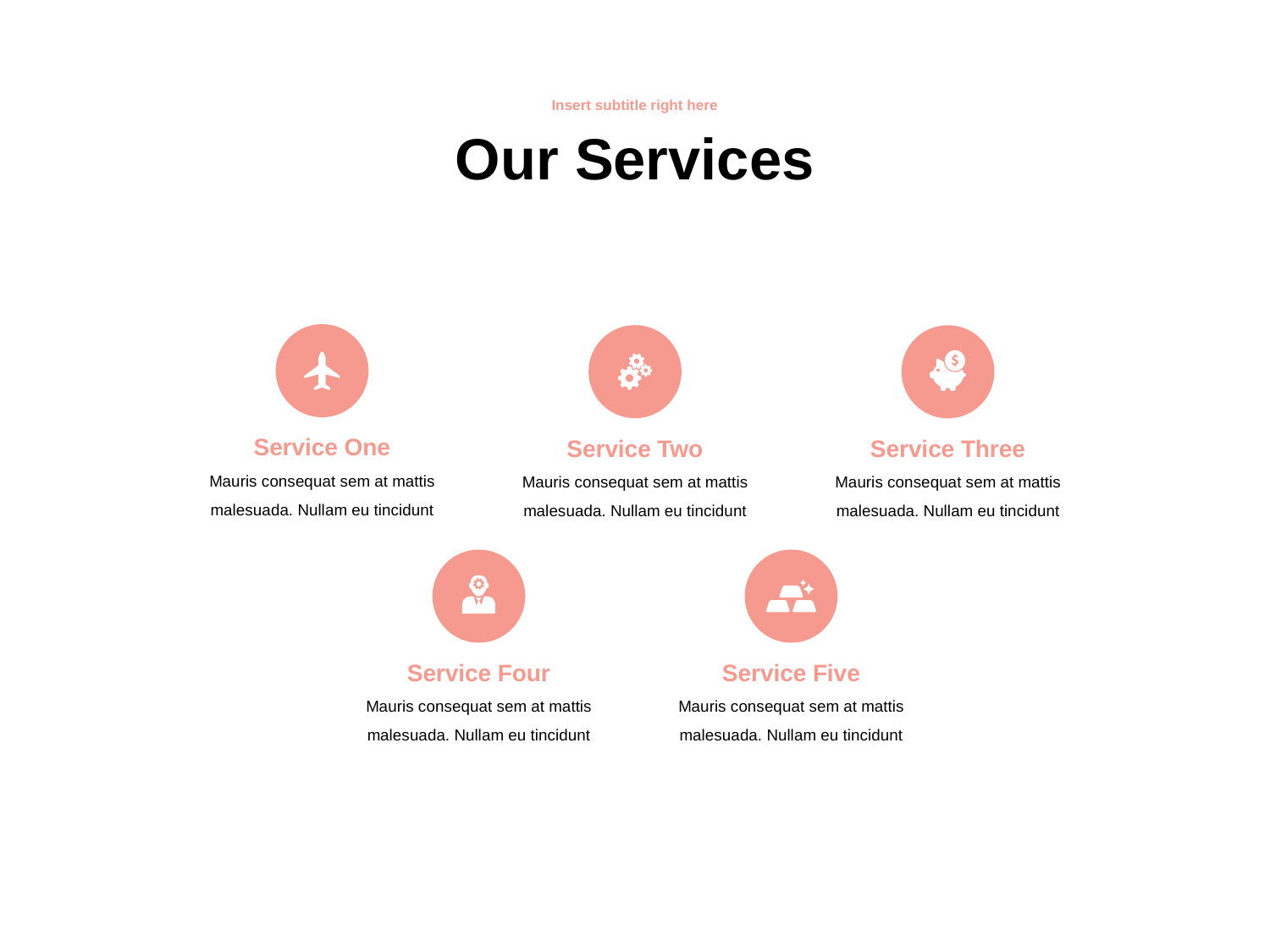

Insert subtitle right here
# Our Services

Service One
Service Two
Service Three
Mauris consequat sem at mattis malesuada. Nullam eu tincidunt
Mauris consequat sem at mattis malesuada. Nullam eu tincidunt
Mauris consequat sem at mattis malesuada. Nullam eu tincidunt

Service Four
Service Five
Mauris consequat sem at mattis malesuada. Nullam eu tincidunt
Mauris consequat sem at mattis malesuada. Nullam eu tincidunt